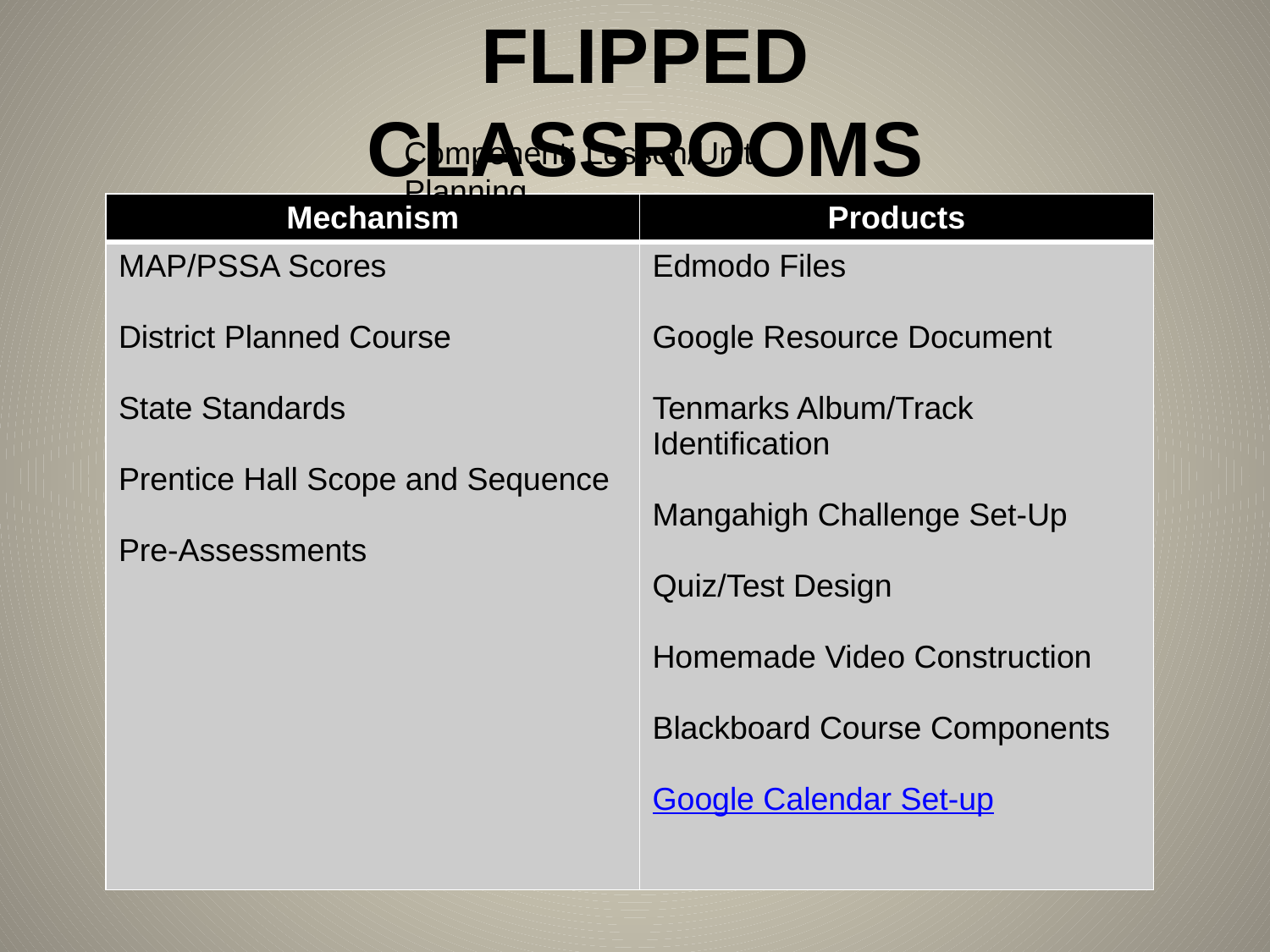

# Flipped Classrooms
Component: Lesson/Unit Planning
| Mechanism | Products |
| --- | --- |
| MAP/PSSA Scores District Planned Course State Standards Prentice Hall Scope and Sequence Pre-Assessments | Edmodo Files Google Resource Document Tenmarks Album/Track Identification Mangahigh Challenge Set-Up Quiz/Test Design Homemade Video Construction Blackboard Course Components Google Calendar Set-up |